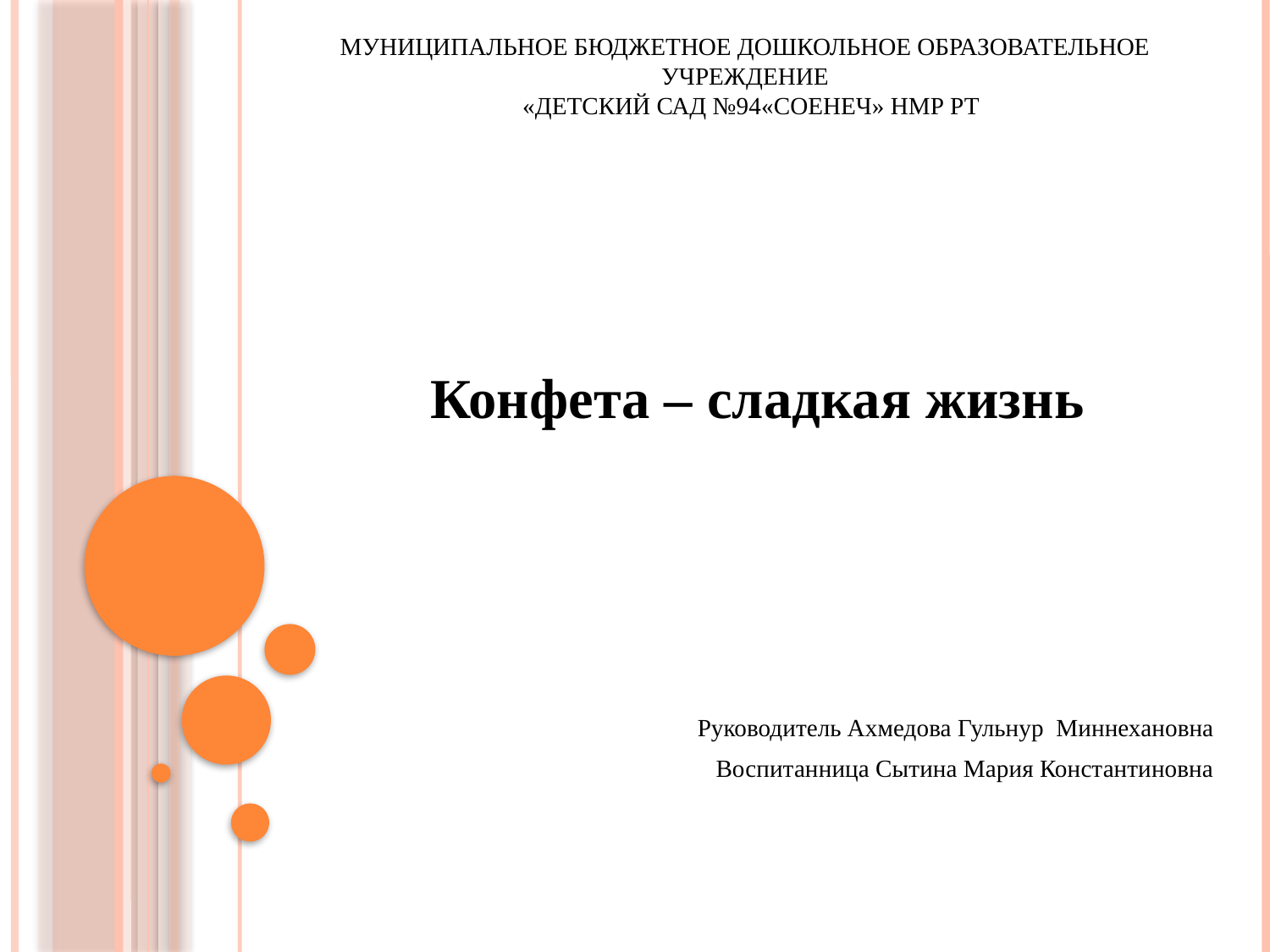

# Муниципальное бюджетное дошкольное образовательное учреждение «Детский сад №94«Соенеч» НМР РТ
Конфета – сладкая жизнь
Руководитель Ахмедова Гульнур  Миннехановна
   Воспитанница Сытина Мария Константиновна